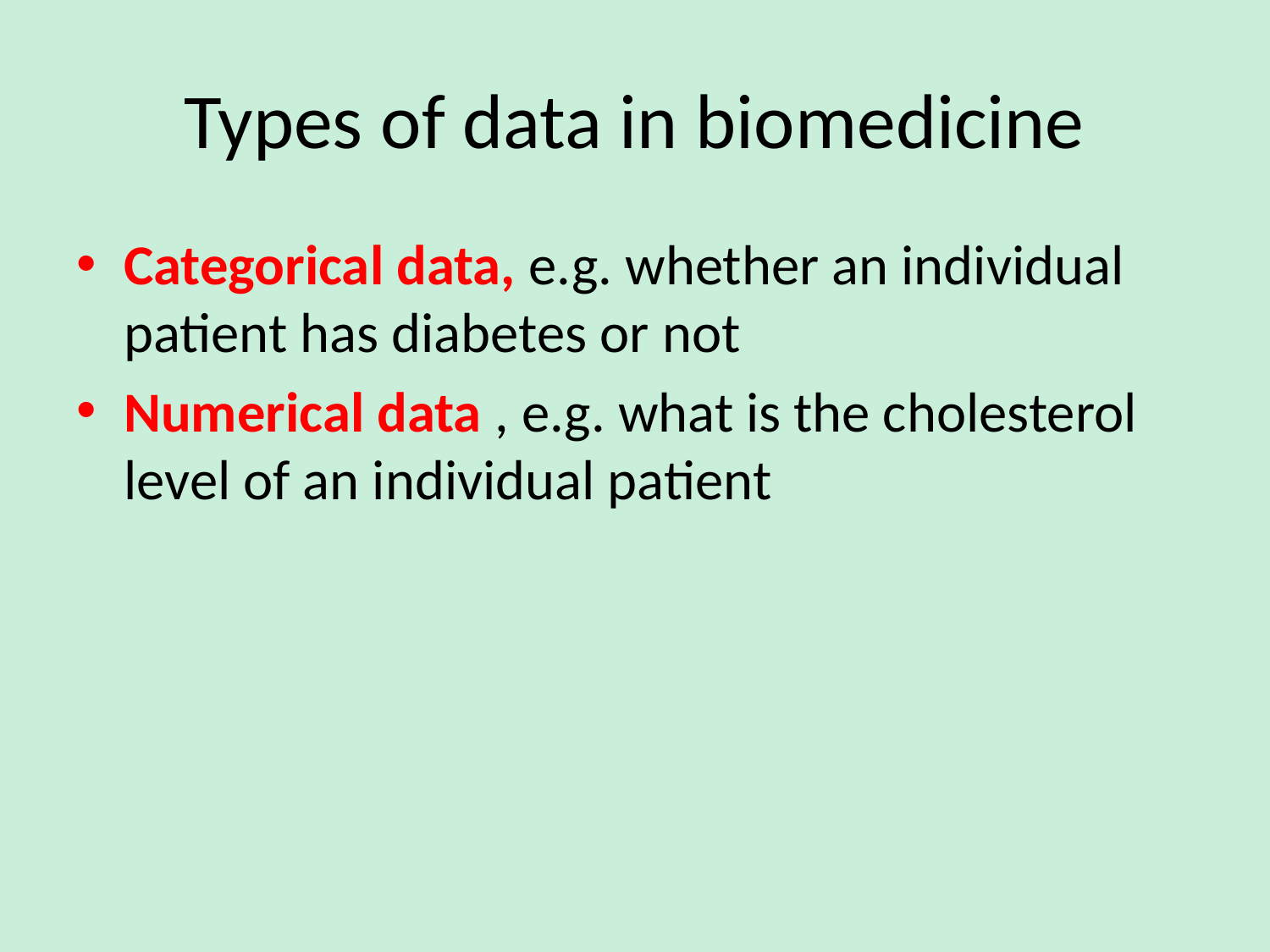

# Types of data in biomedicine
Categorical data, e.g. whether an individual patient has diabetes or not
Numerical data , e.g. what is the cholesterol level of an individual patient